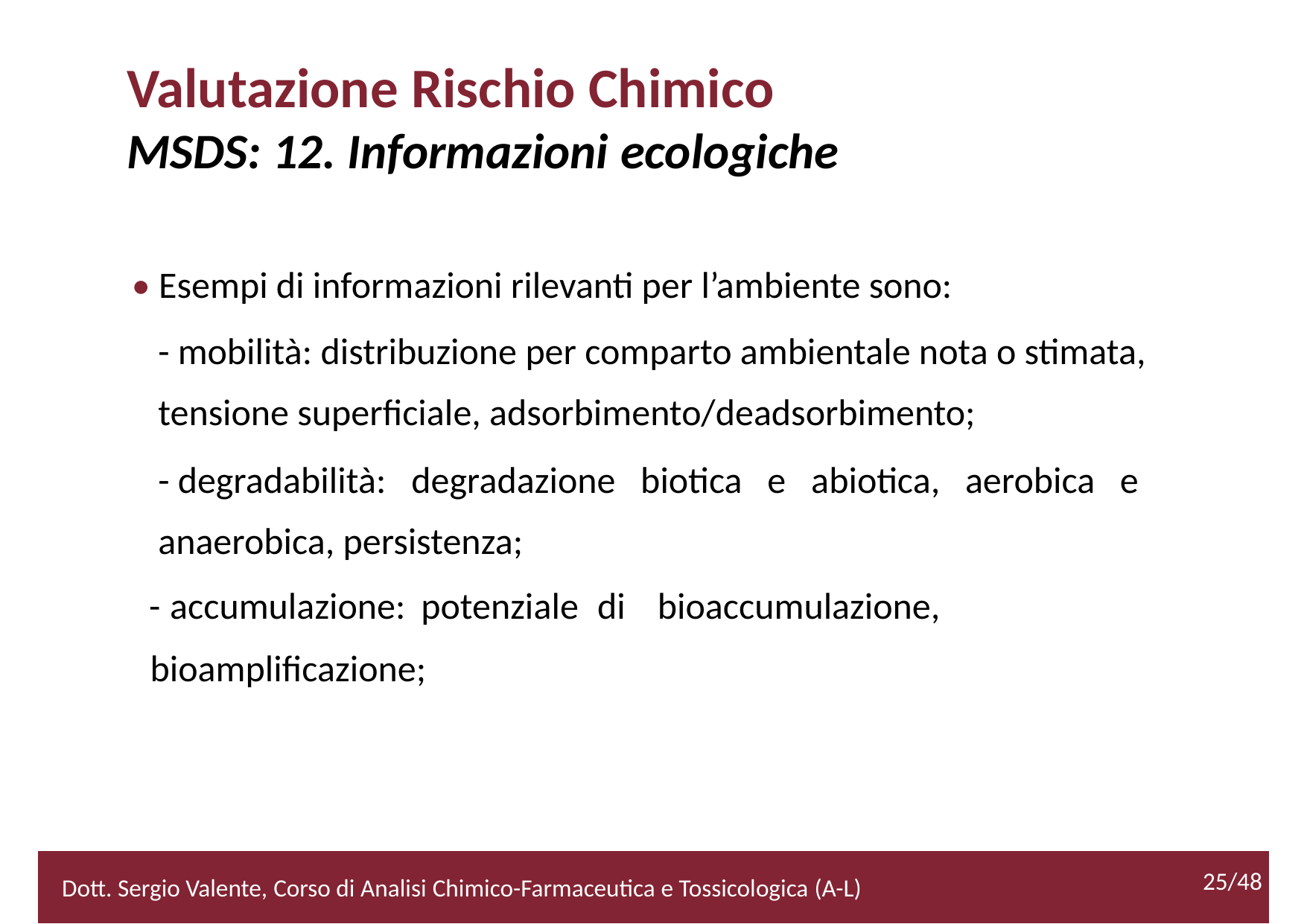

Valutazione Rischio Chimico
MSDS: 12. Informazioni ecologiche
• Esempi di informazioni rilevanti per l’ambiente sono:

	- mobilità: distribuzione per comparto ambientale nota o stimata,

	tensione superficiale, adsorbimento/deadsorbimento;

	- degradabilità:   degradazione   biotica   e   abiotica,   aerobica   e

	anaerobica, persistenza;
-
accumulazione:
potenziale
di
bioaccumulazione,
bioamplificazione;

25/48
2/52
Dott. Sergio Valente, Corso di Analisi Chimico-Farmaceutica e Tossicologica (A-L)